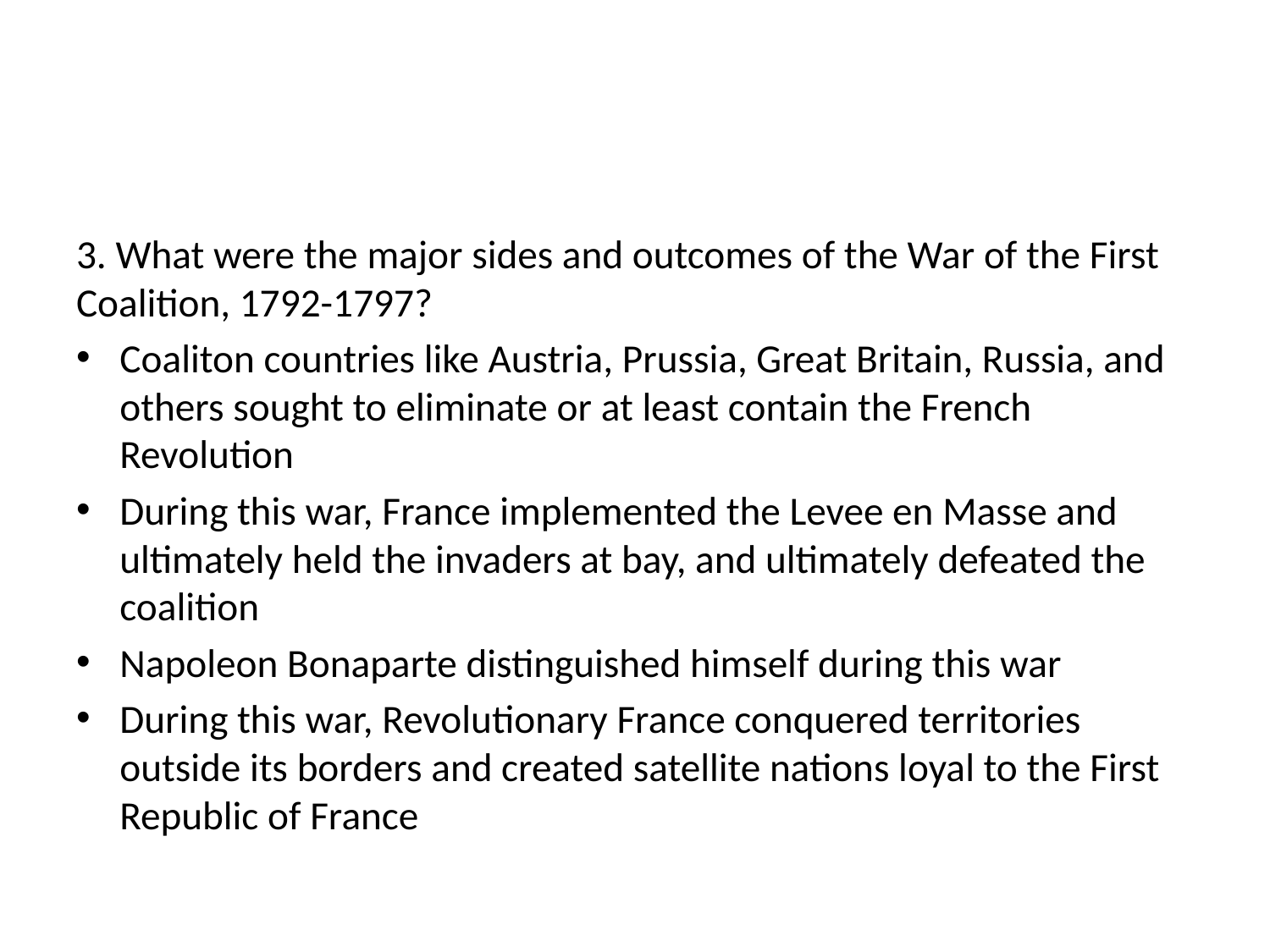

#
3. What were the major sides and outcomes of the War of the First Coalition, 1792-1797?
Coaliton countries like Austria, Prussia, Great Britain, Russia, and others sought to eliminate or at least contain the French Revolution
During this war, France implemented the Levee en Masse and ultimately held the invaders at bay, and ultimately defeated the coalition
Napoleon Bonaparte distinguished himself during this war
During this war, Revolutionary France conquered territories outside its borders and created satellite nations loyal to the First Republic of France